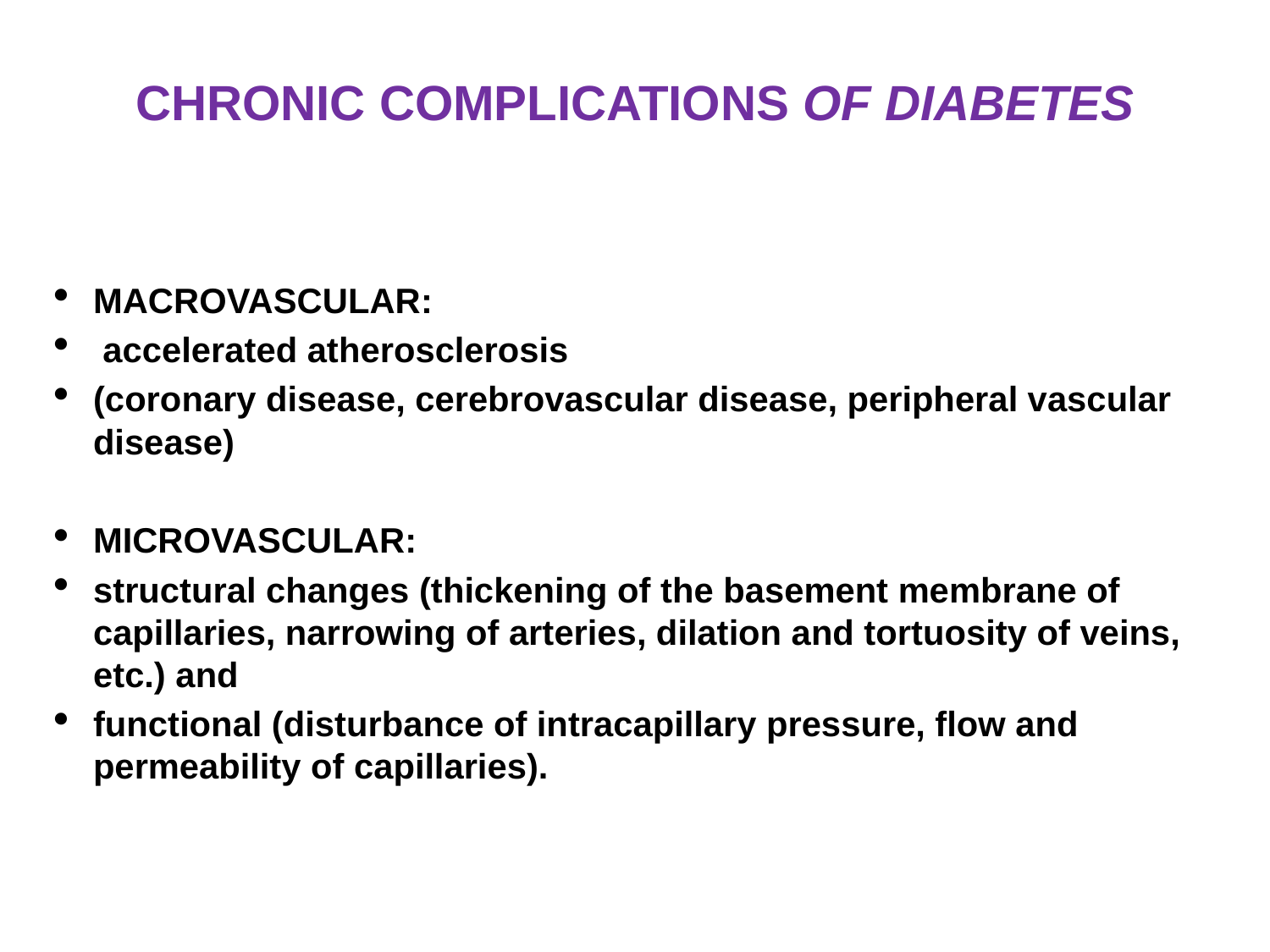

# CHRONIC COMPLICATIONS OF DIABETES

MACROVASCULAR:
 accelerated atherosclerosis
(coronary disease, cerebrovascular disease, peripheral vascular disease)

MICROVASCULAR:
structural changes (thickening of the basement membrane of capillaries, narrowing of arteries, dilation and tortuosity of veins, etc.) and
functional (disturbance of intracapillary pressure, flow and permeability of capillaries).